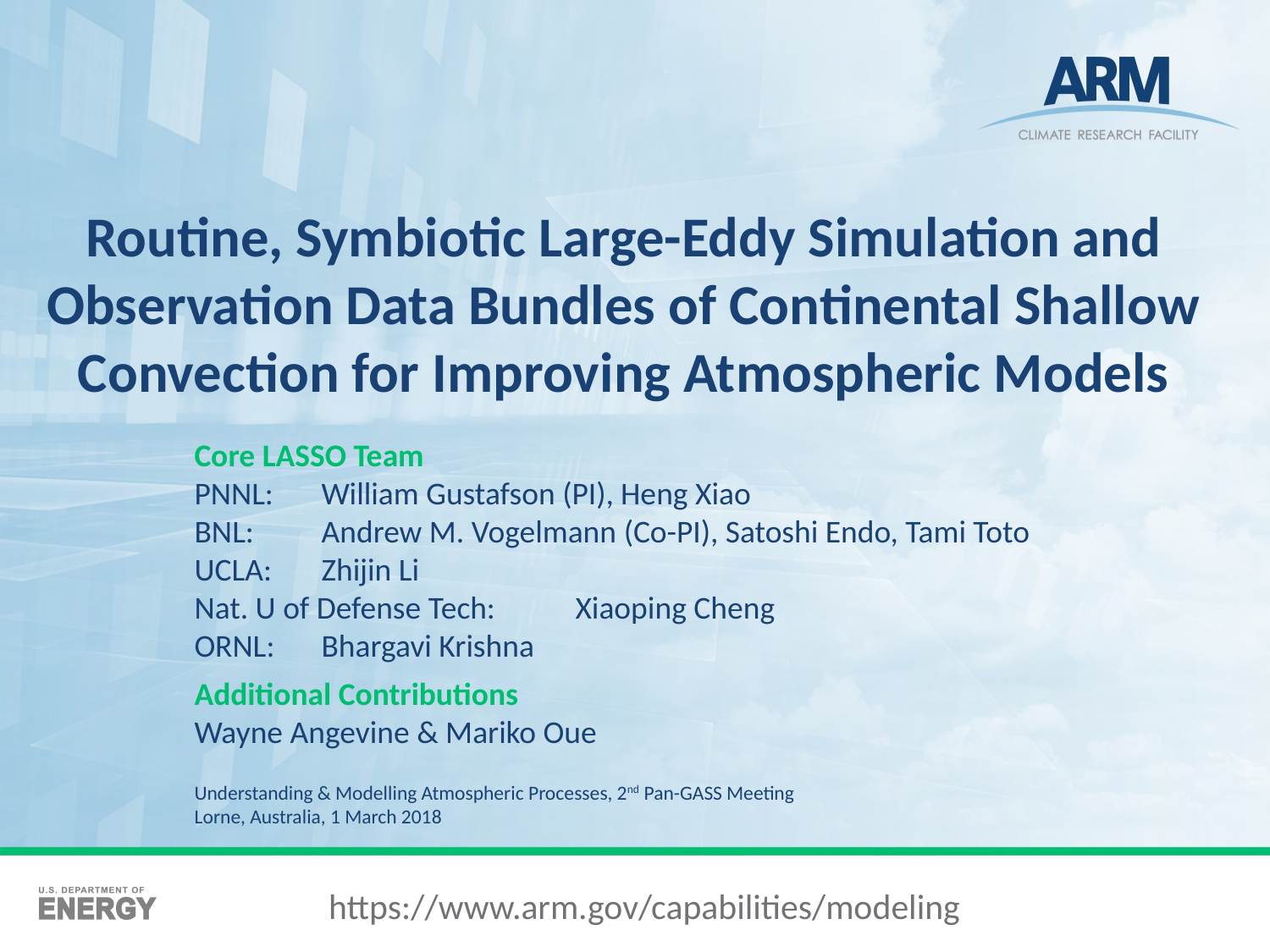

# Routine, Symbiotic Large-Eddy Simulation and Observation Data Bundles of Continental Shallow Convection for Improving Atmospheric Models
Core LASSO Team
PNNL:	William Gustafson (PI), Heng Xiao
BNL:	Andrew M. Vogelmann (Co-PI), Satoshi Endo, Tami Toto
UCLA:	Zhijin Li
Nat. U of Defense Tech:	Xiaoping Cheng
ORNL:	Bhargavi Krishna

Additional Contributions
Wayne Angevine & Mariko Oue
Understanding & Modelling Atmospheric Processes, 2nd Pan-GASS Meeting
Lorne, Australia, 1 March 2018
https://www.arm.gov/capabilities/modeling